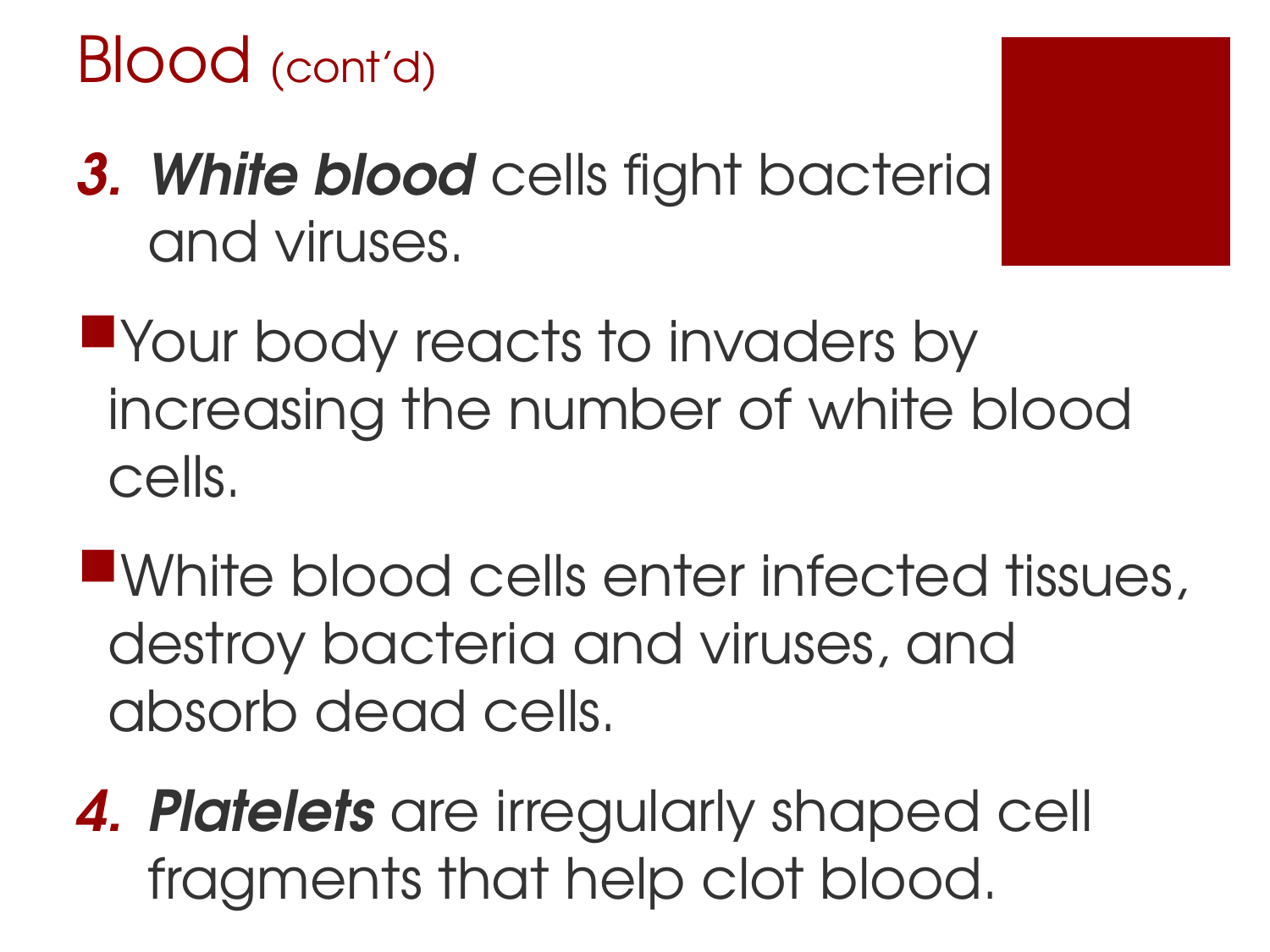

# Blood (cont’d)
White blood cells fight bacteria       and viruses.
Your body reacts to invaders by increasing the number of white blood cells.
White blood cells enter infected tissues, destroy bacteria and viruses, and absorb dead cells.
Platelets are irregularly shaped cell fragments that help clot blood.